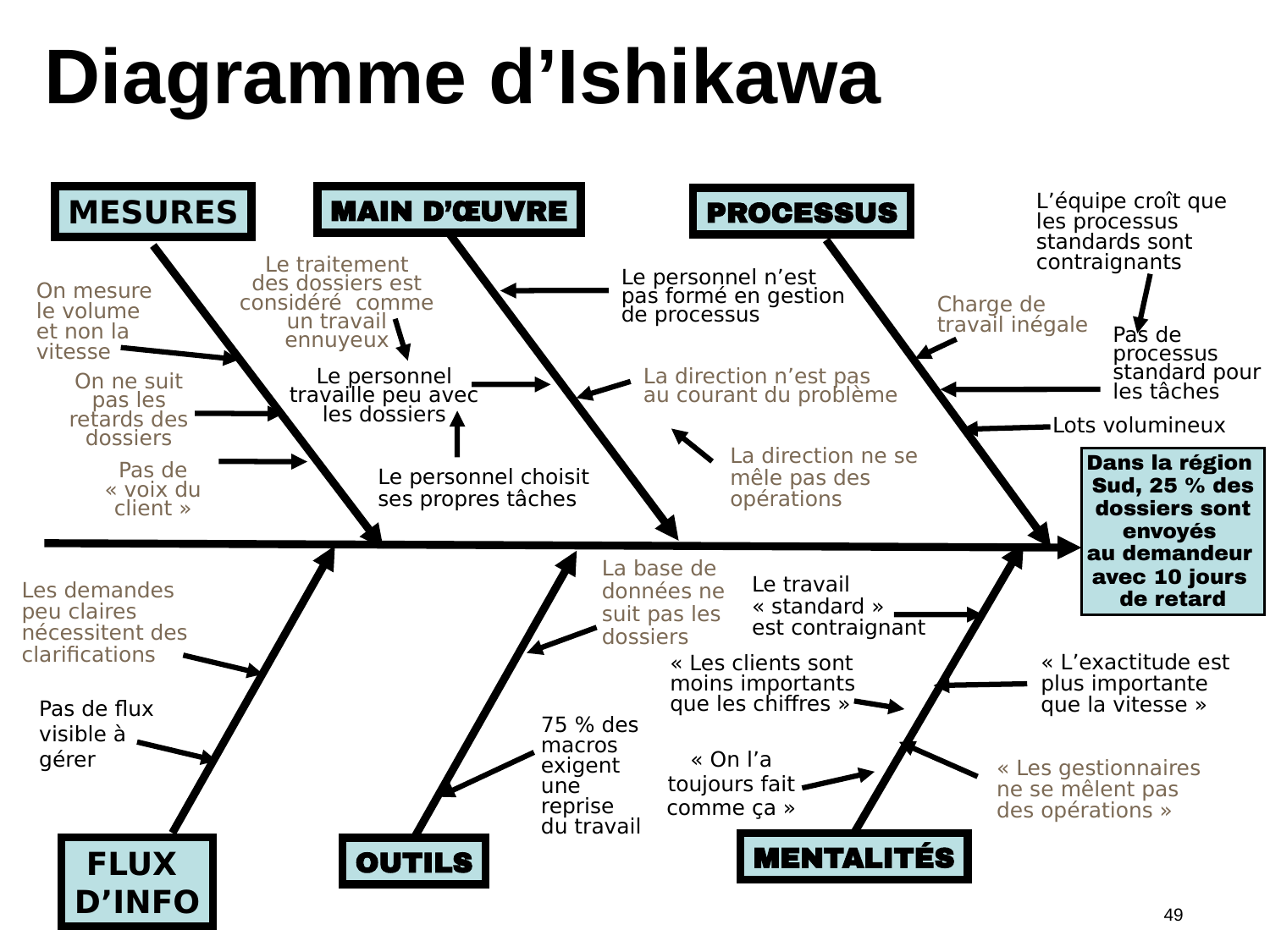

# Diagramme d’Ishikawa
MAIN D’ŒUVRE
PROCESSUS
Le personnel n’est pas formé en gestion de processus

Pas de processus  standard pour les tâches

Le personnel travaille peu avec les dossiers

Lots volumineux

Dans la région
Sud, 25 % des
dossiers sont
envoyés
au demandeur
avec 10 jours
de retard
Le personnel choisit ses propres tâches

Le travail « standard » est contraignant

« Les clients sont moins importants que les chiffres »
« L’exactitude est plus importante que la vitesse »

Pas de flux visible à gérer

75 % des macros exigent une reprise du travail
« On l’a toujours fait comme ça »

MENTALITÉS
OUTILS
L’équipe croît que les processus standards sont contraignants
MESURES
Le traitement des dossiers est considéré  comme un travail ennuyeux
On mesure le volume et non la vitesse
Charge de travail inégale

La direction n’est pas au courant du problème
On ne suit pas les retards des dossiers

La direction ne se mêle pas des opérations
Pas de « voix du client »

La base de données ne suit pas les dossiers
Les demandes peu claires nécessitent des  clarifications

« Les gestionnaires ne se mêlent pas des opérations »
FLUX
D’INFO
49